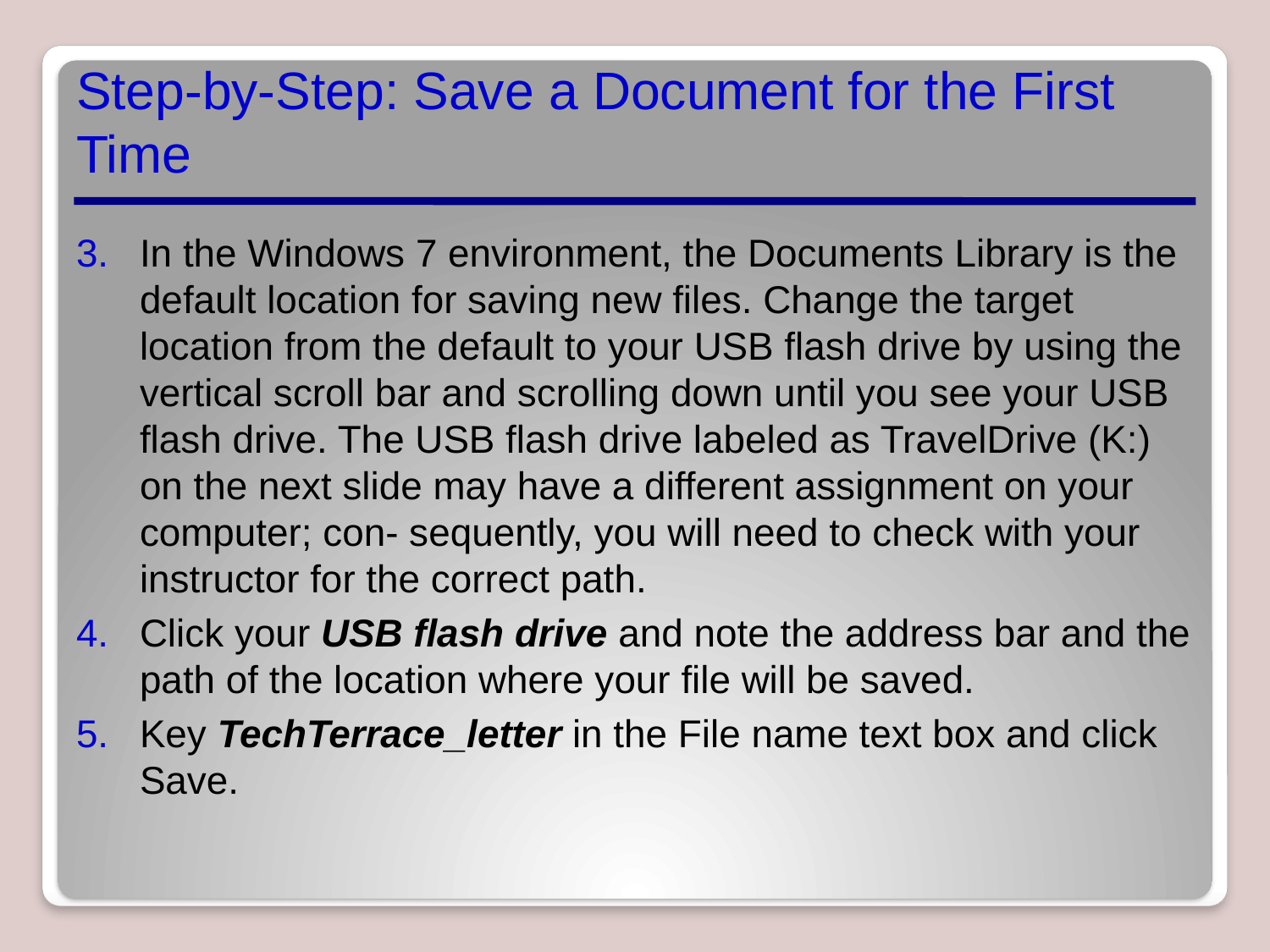

# Step-by-Step: Save a Document for the First Time
In the Windows 7 environment, the Documents Library is the default location for saving new files. Change the target location from the default to your USB flash drive by using the vertical scroll bar and scrolling down until you see your USB flash drive. The USB flash drive labeled as TravelDrive (K:) on the next slide may have a different assignment on your computer; con- sequently, you will need to check with your instructor for the correct path.
Click your USB flash drive and note the address bar and the path of the location where your file will be saved.
Key TechTerrace_letter in the File name text box and click Save.